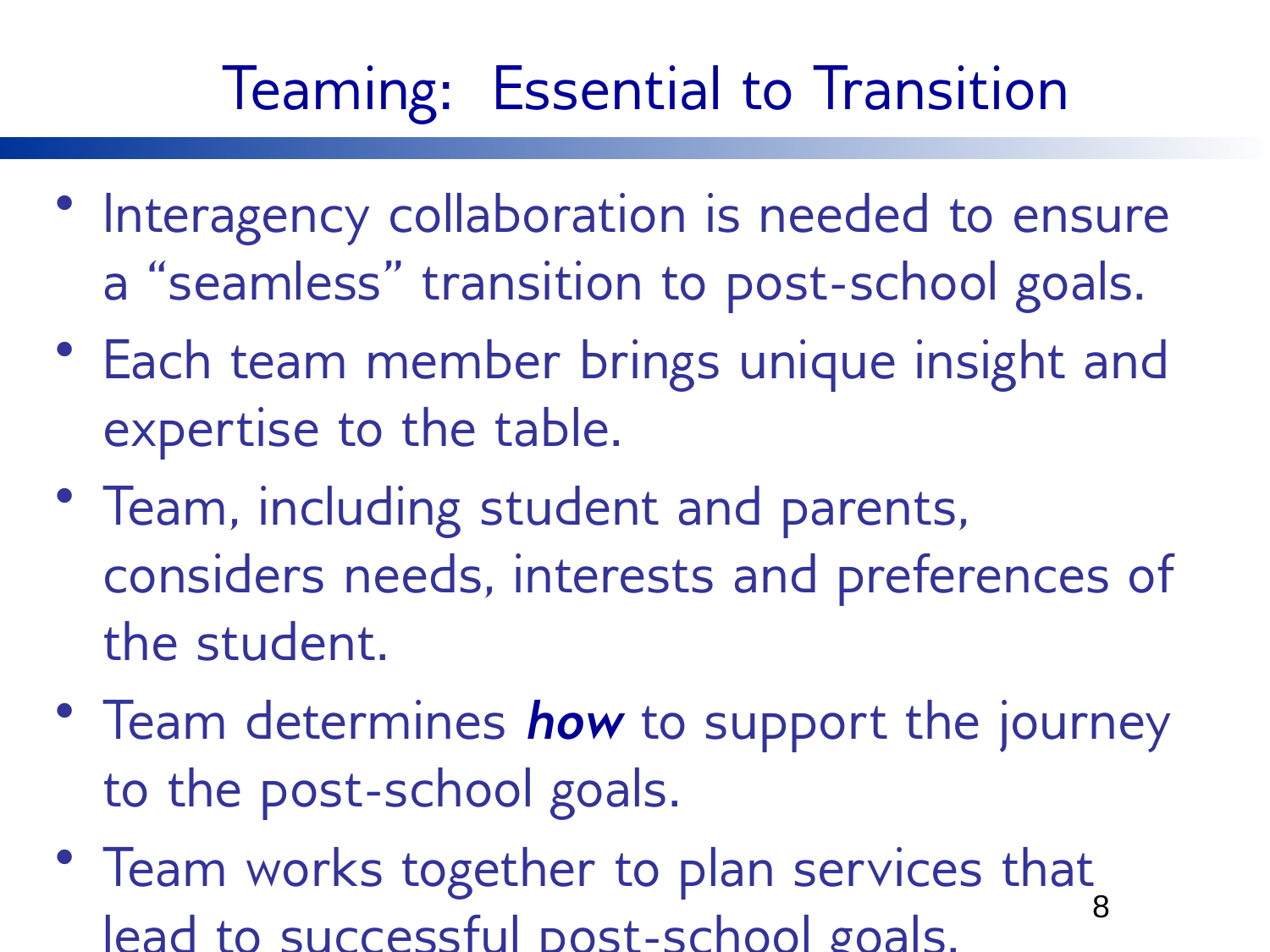

# Teaming:  Essential to Transition
Interagency collaboration is needed to ensure a “seamless” transition to post-school goals.
Each team member brings unique insight and expertise to the table.
Team, including student and parents, considers needs, interests and preferences of the student.
Team determines how to support the journey to the post-school goals.
Team works together to plan services that lead to successful post-school goals.

8